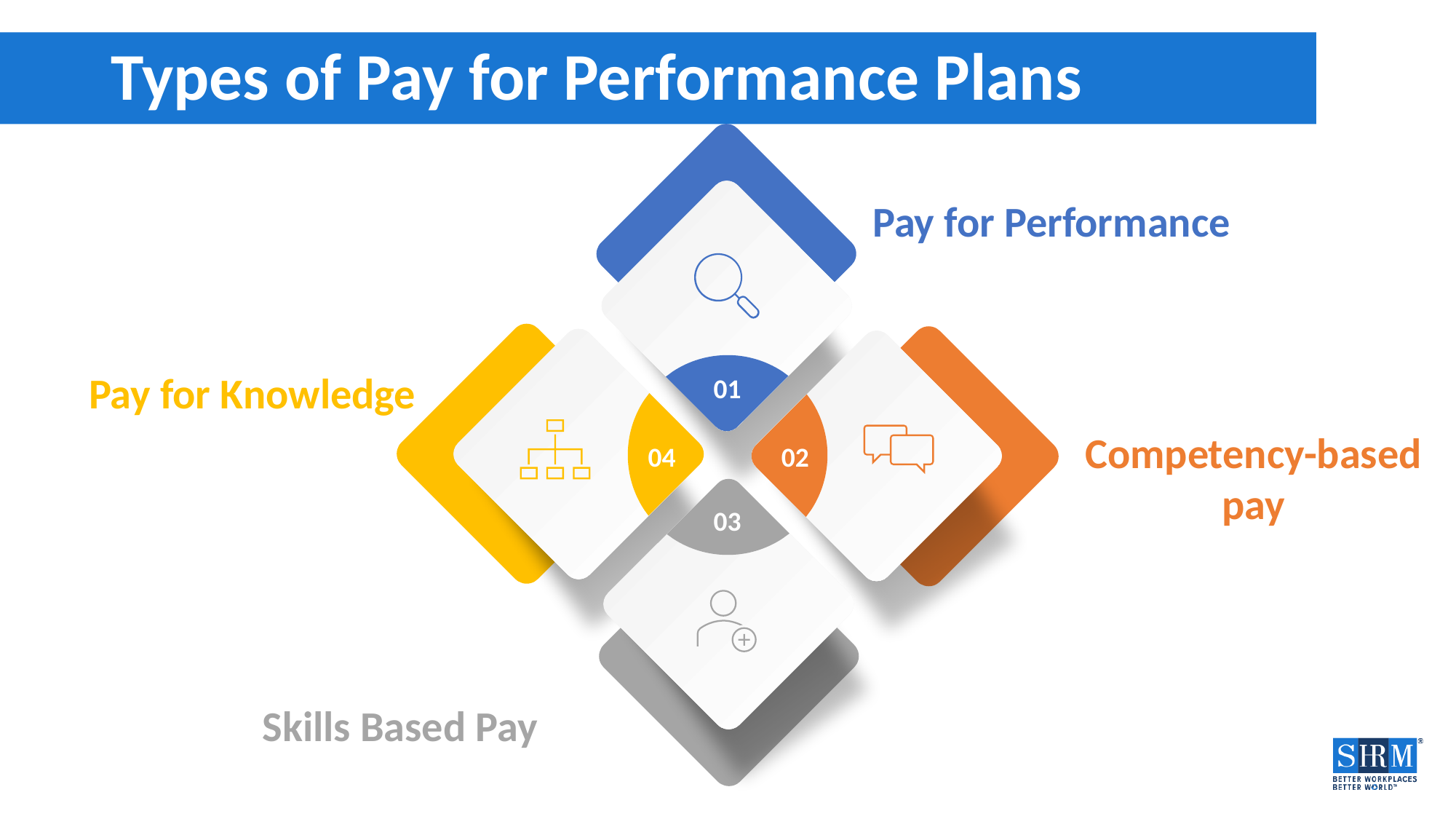

# Types of Pay for Performance Plans

Pay for Performance

Pay for Knowledge
01

04
02
Competency-based pay

03

Skills Based Pay